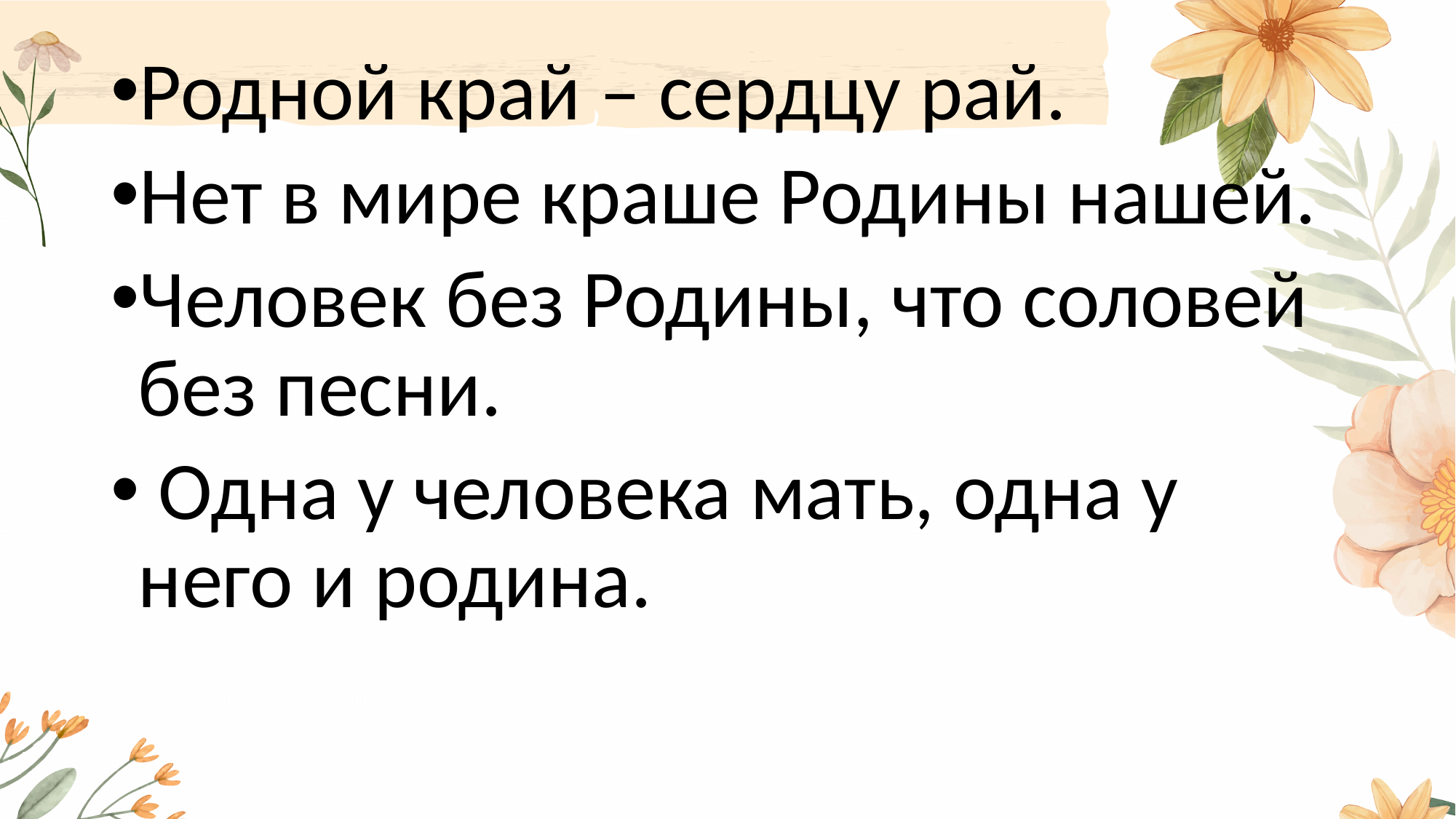

Родной край – сердцу рай.
Нет в мире краше Родины нашей.
Человек без Родины, что соловей без песни.
 Одна у человека мать, одна у него и родина.